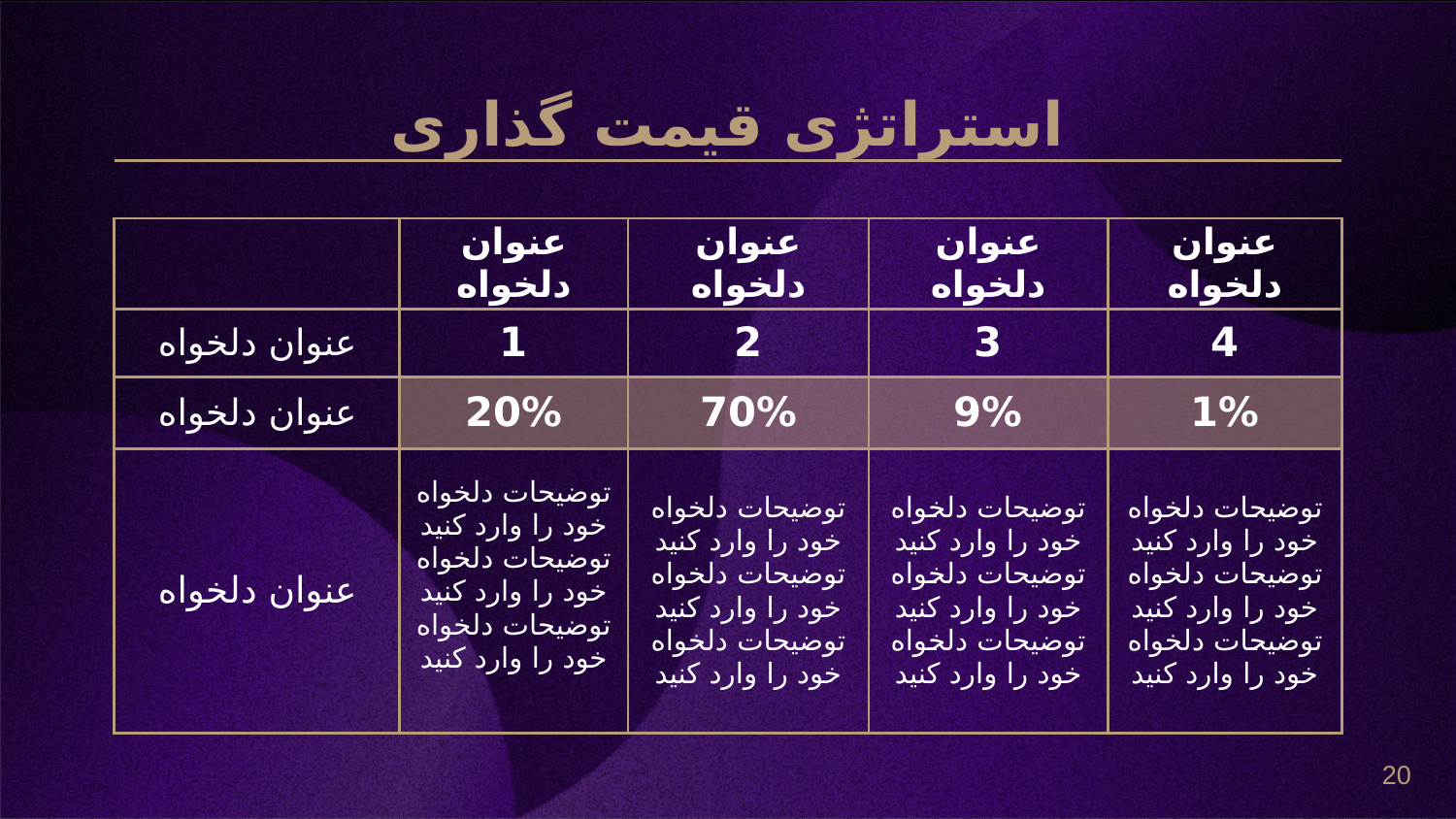

# استراتژی قیمت گذاری
|  | عنوان دلخواه | عنوان دلخواه | عنوان دلخواه | عنوان دلخواه |
| --- | --- | --- | --- | --- |
| عنوان دلخواه | 1 | 2 | 3 | 4 |
| عنوان دلخواه | 20% | 70% | 9% | 1% |
| عنوان دلخواه | توضیحات دلخواه خود را وارد کنید توضیحات دلخواه خود را وارد کنید توضیحات دلخواه خود را وارد کنید | توضیحات دلخواه خود را وارد کنید توضیحات دلخواه خود را وارد کنید توضیحات دلخواه خود را وارد کنید | توضیحات دلخواه خود را وارد کنید توضیحات دلخواه خود را وارد کنید توضیحات دلخواه خود را وارد کنید | توضیحات دلخواه خود را وارد کنید توضیحات دلخواه خود را وارد کنید توضیحات دلخواه خود را وارد کنید |
20